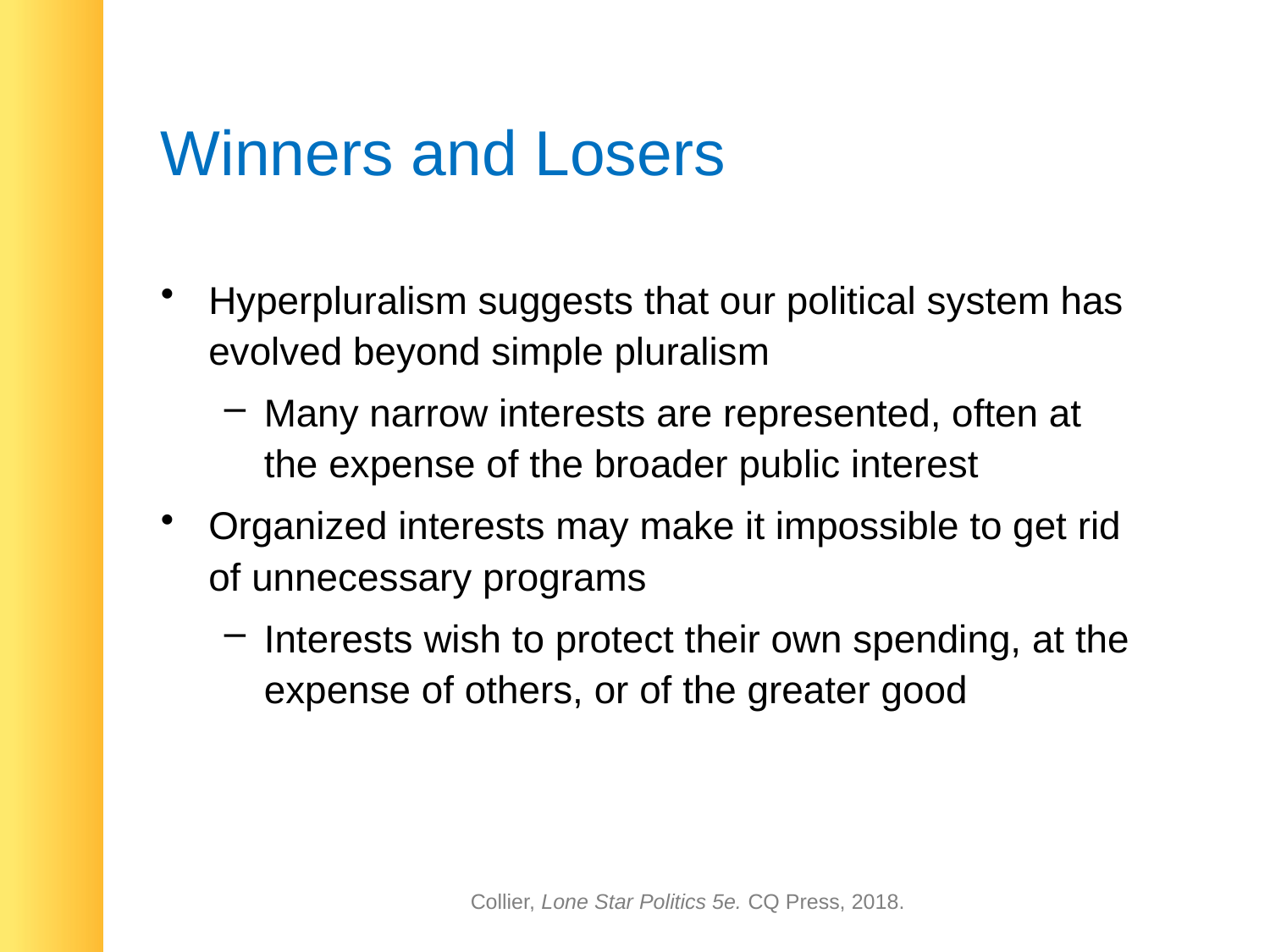

# Winners and Losers
Hyperpluralism suggests that our political system has evolved beyond simple pluralism
Many narrow interests are represented, often at the expense of the broader public interest
Organized interests may make it impossible to get rid of unnecessary programs
Interests wish to protect their own spending, at the expense of others, or of the greater good
Collier, Lone Star Politics 5e. CQ Press, 2018.